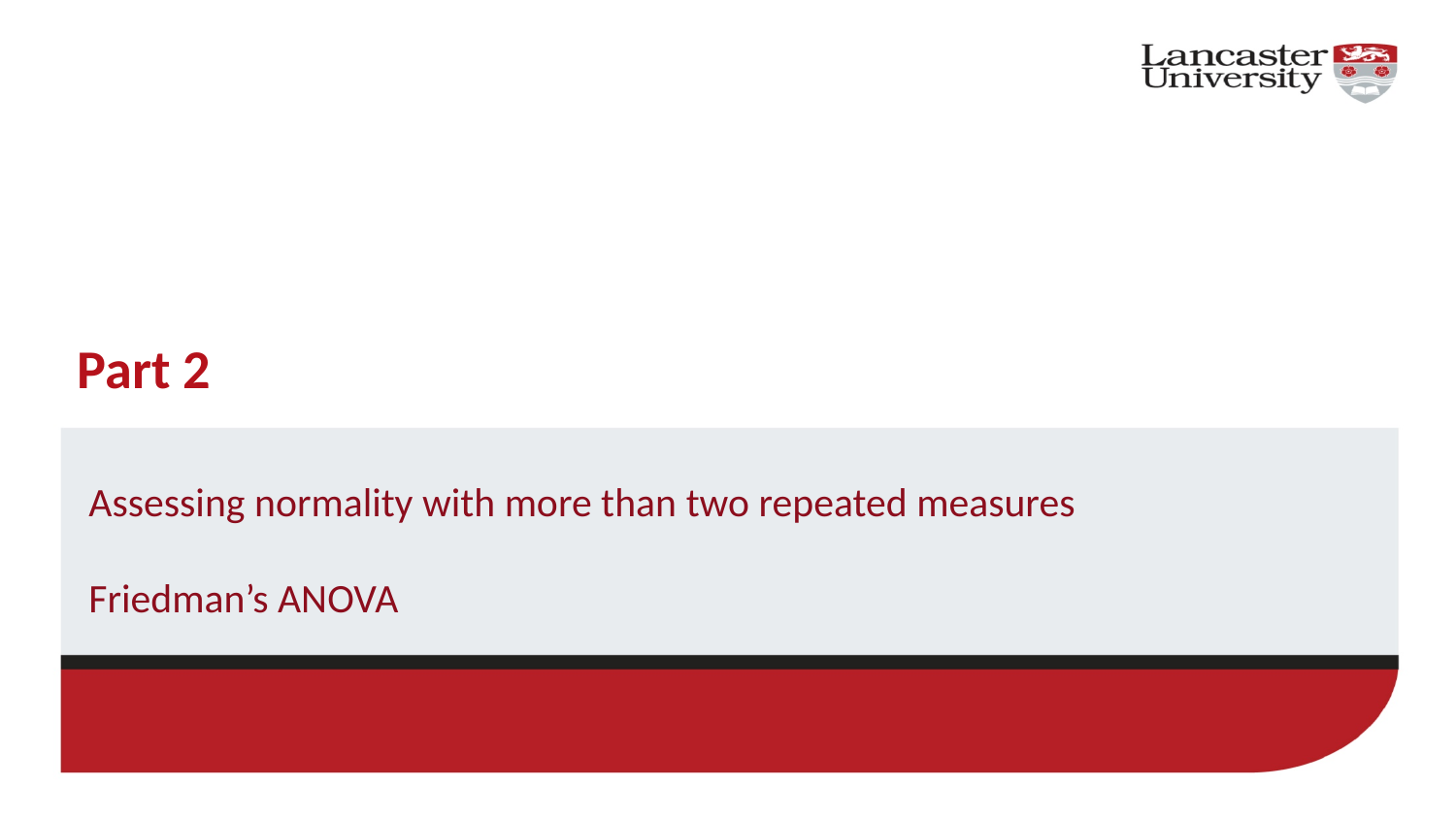

# Part 2
Assessing normality with more than two repeated measures

Friedman’s ANOVA